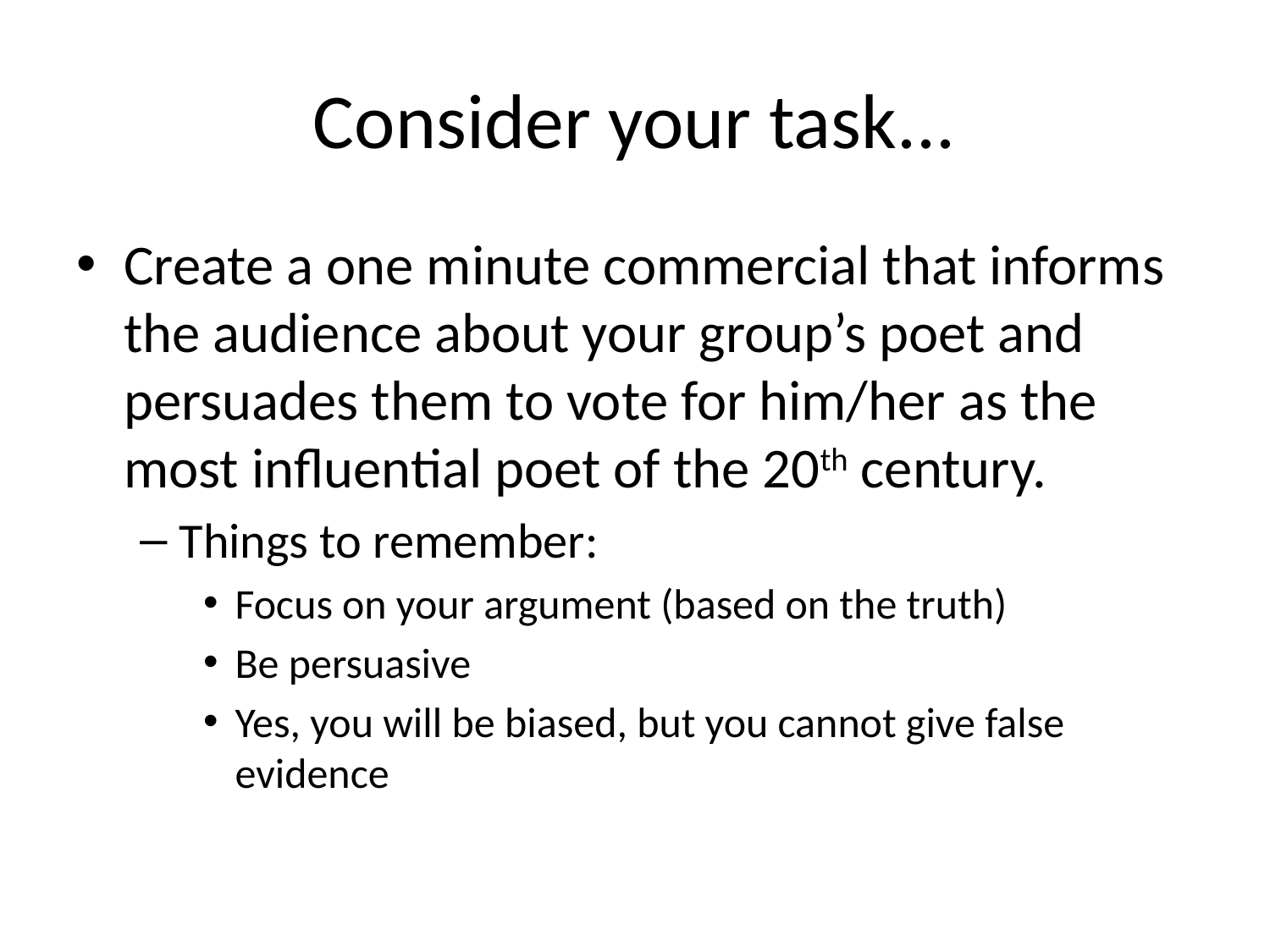

# Consider your task...
Create a one minute commercial that informs the audience about your group’s poet and persuades them to vote for him/her as the most influential poet of the 20th century.
Things to remember:
Focus on your argument (based on the truth)
Be persuasive
Yes, you will be biased, but you cannot give false evidence